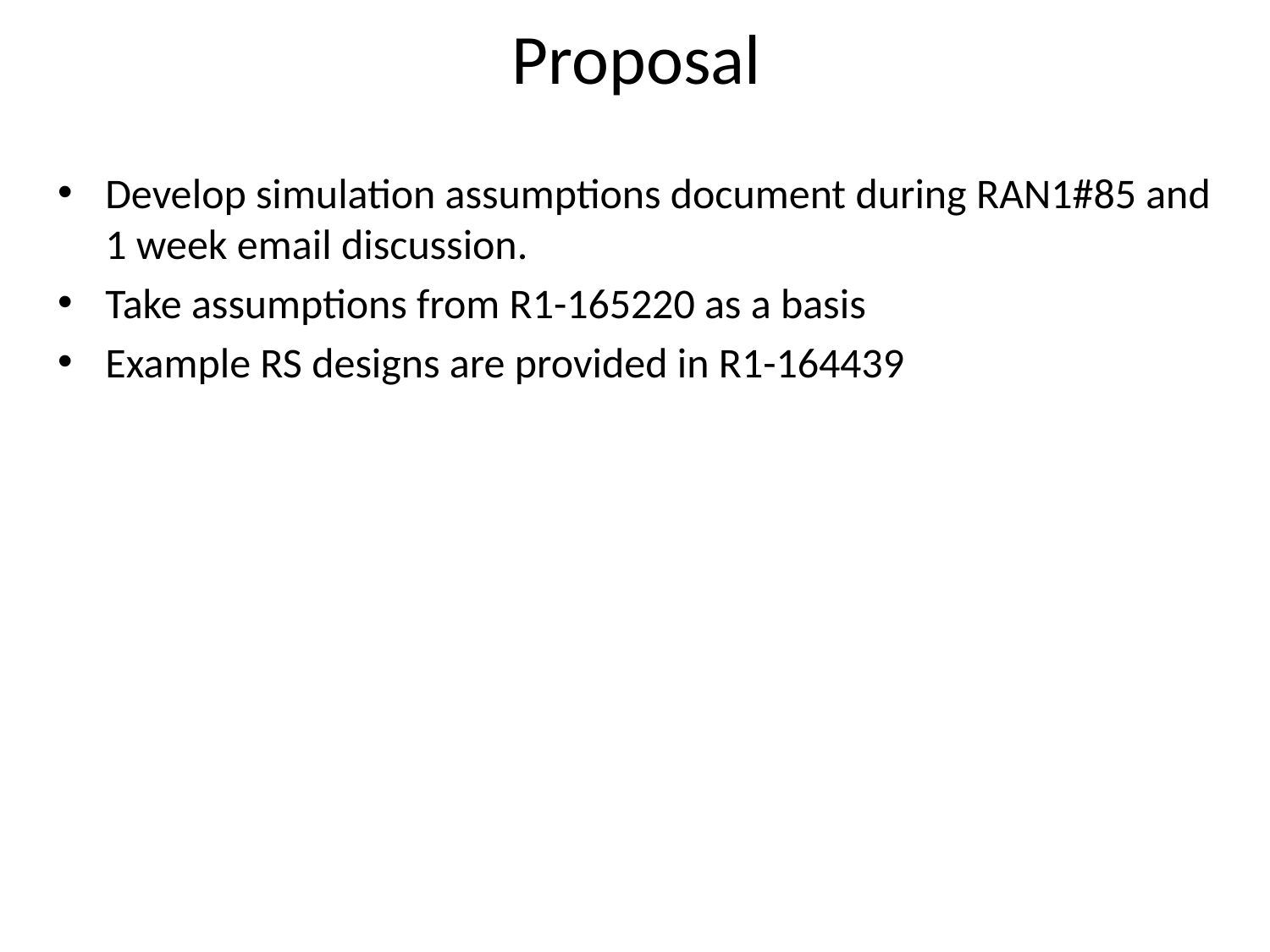

# Proposal
Develop simulation assumptions document during RAN1#85 and 1 week email discussion.
Take assumptions from R1-165220 as a basis
Example RS designs are provided in R1-164439